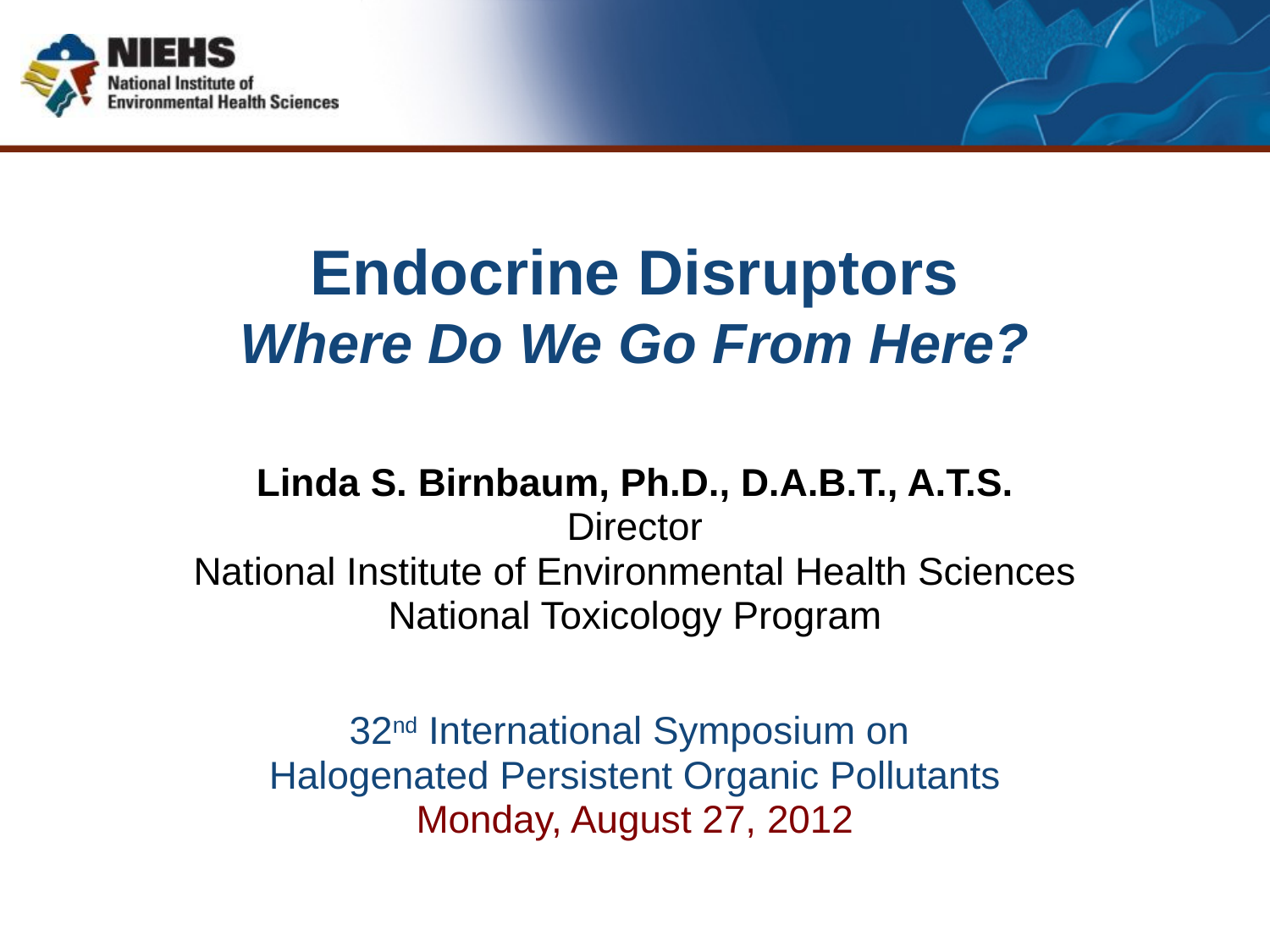

Endocrine Disruptors
Where Do We Go From Here?
Linda S. Birnbaum, Ph.D., D.A.B.T., A.T.S.
Director
National Institute of Environmental Health Sciences
National Toxicology Program
32nd International Symposium on
Halogenated Persistent Organic Pollutants
Monday, August 27, 2012